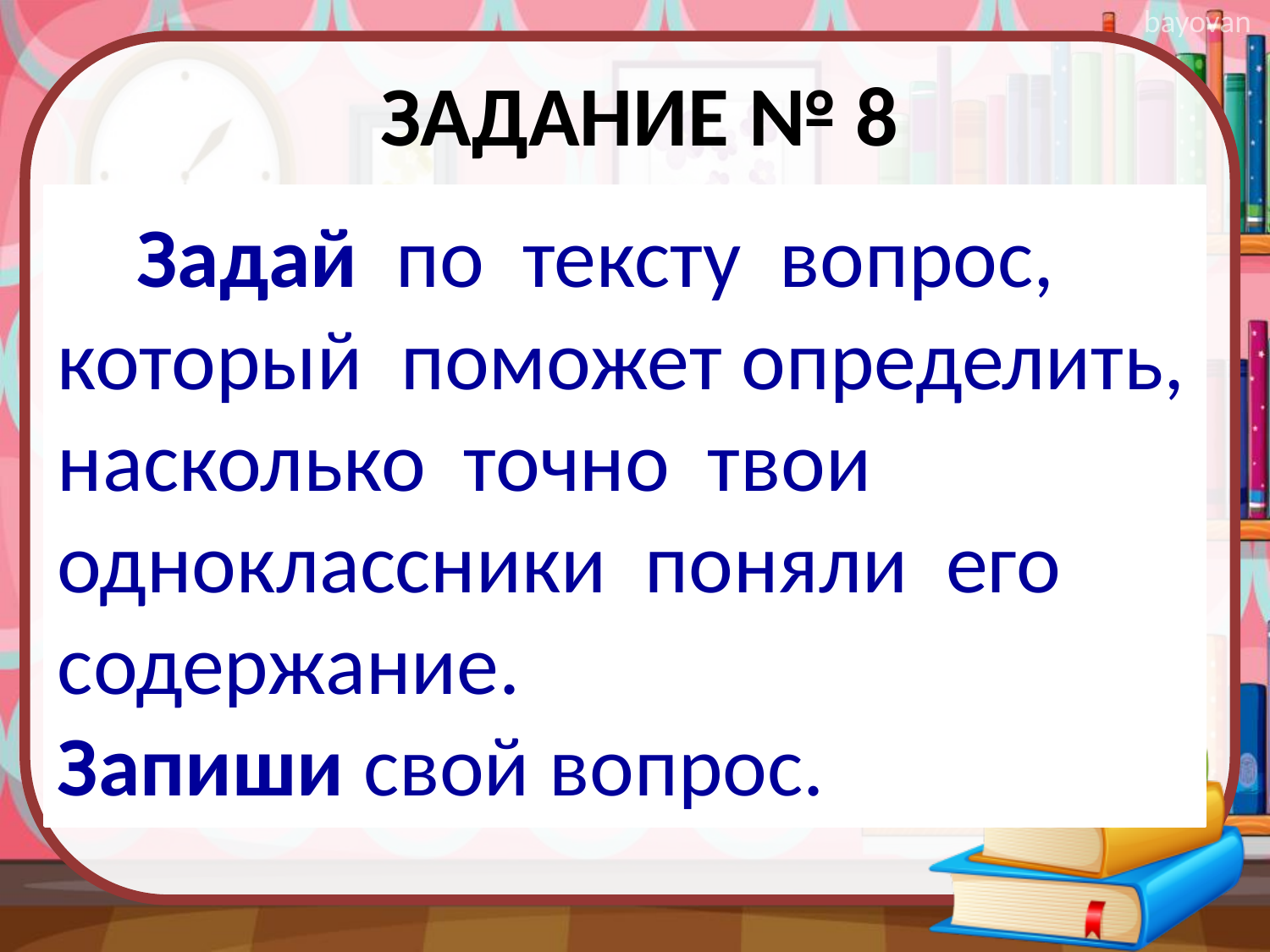

# Задание № 8
    Задай  по  тексту  вопрос, который  поможет определить, насколько  точно  твои одноклассники  поняли  его содержание.
Запиши свой вопрос.